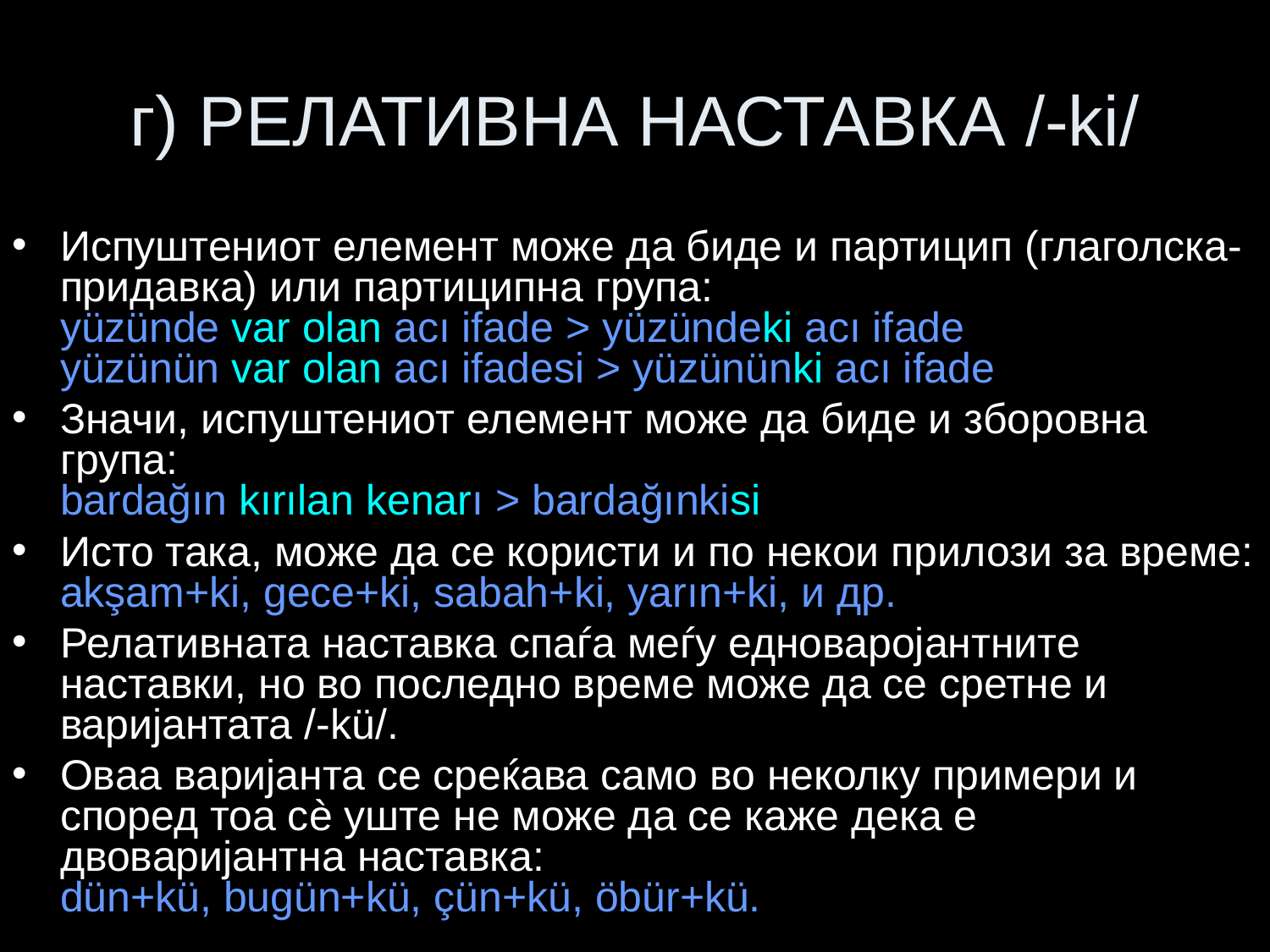

# г) РЕЛАТИВНА НАСТАВКА /-ki/
Испуштениот елемент може да биде и партицип (глаголска-придавка) или партиципна група:
yüzünde var olan acı ifade > yüzündeki acı ifade
yüzünün var olan acı ifadesi > yüzününki acı ifade
Значи, испуштениот елемент може да биде и зборовна група:
bardağın kırılan kenarı > bardağınkisi
Исто така, може да се користи и по некои прилози за време:
akşam+ki, gece+ki, sabah+ki, yarın+ki, и др.
Релативната наставка спаѓа меѓу едноваројантните наставки, но во последно време може да се сретне и варијантата /-kü/.
Оваа варијанта се среќава само во неколку примери и според тоа сè уште не може да се каже дека е двоваријантна наставка:
dün+kü, bugün+kü, çün+kü, öbür+kü.